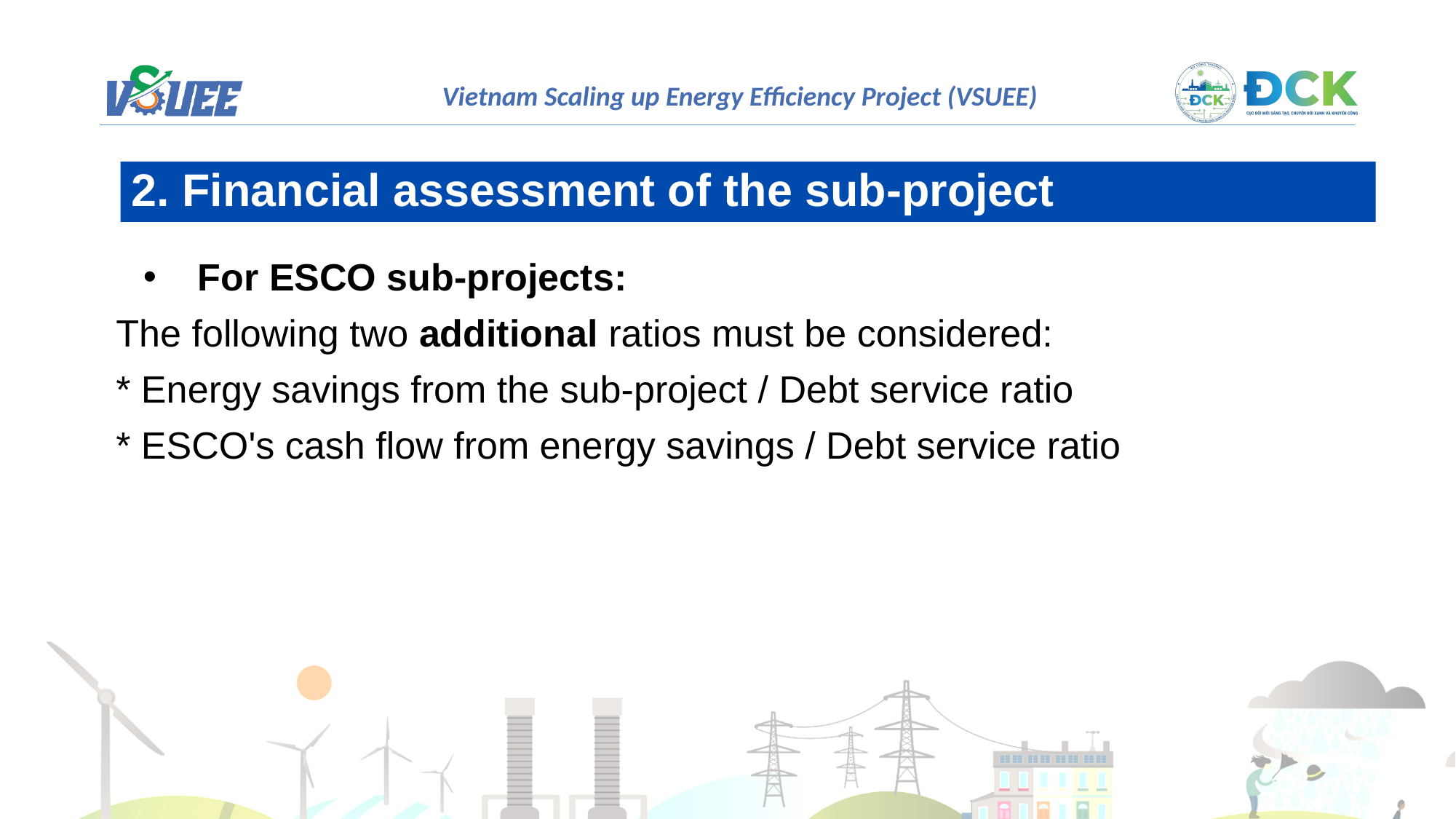

2. Financial assessment of the sub-project
For ESCO sub-projects:
The following two additional ratios must be considered:
* Energy savings from the sub-project / Debt service ratio
* ESCO's cash flow from energy savings / Debt service ratio